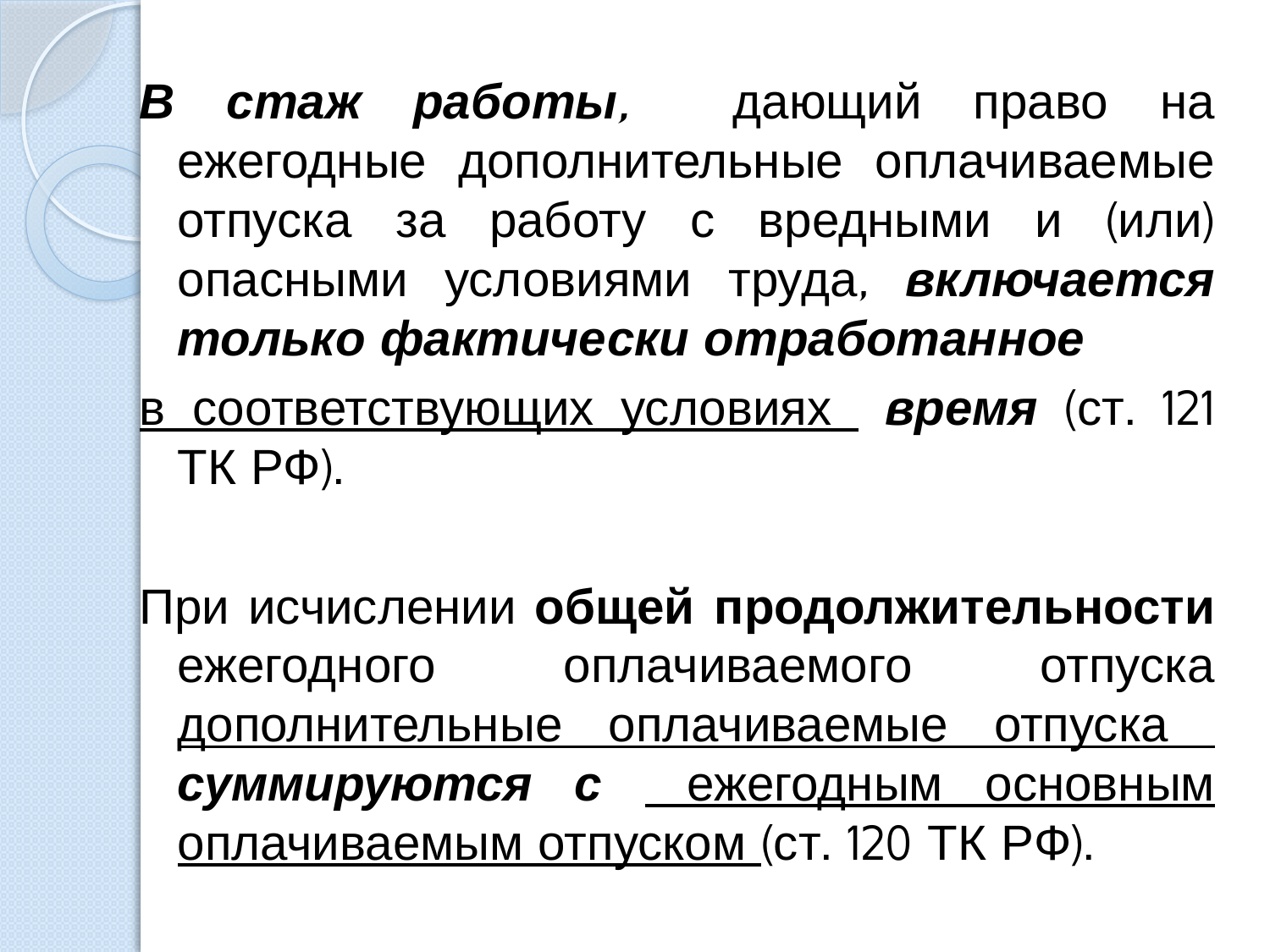

В стаж работы,  дающий право на ежегодные дополнительные оплачиваемые отпуска за работу с вредными и (или) опасными условиями труда, включается только фактически отработанное
в соответствующих условиях  время (ст. 121 ТК РФ).

При исчислении общей продолжительности ежегодного оплачиваемого отпуска дополнительные оплачиваемые отпуска  суммируются с  ежегодным основным оплачиваемым отпуском (ст. 120 ТК РФ).